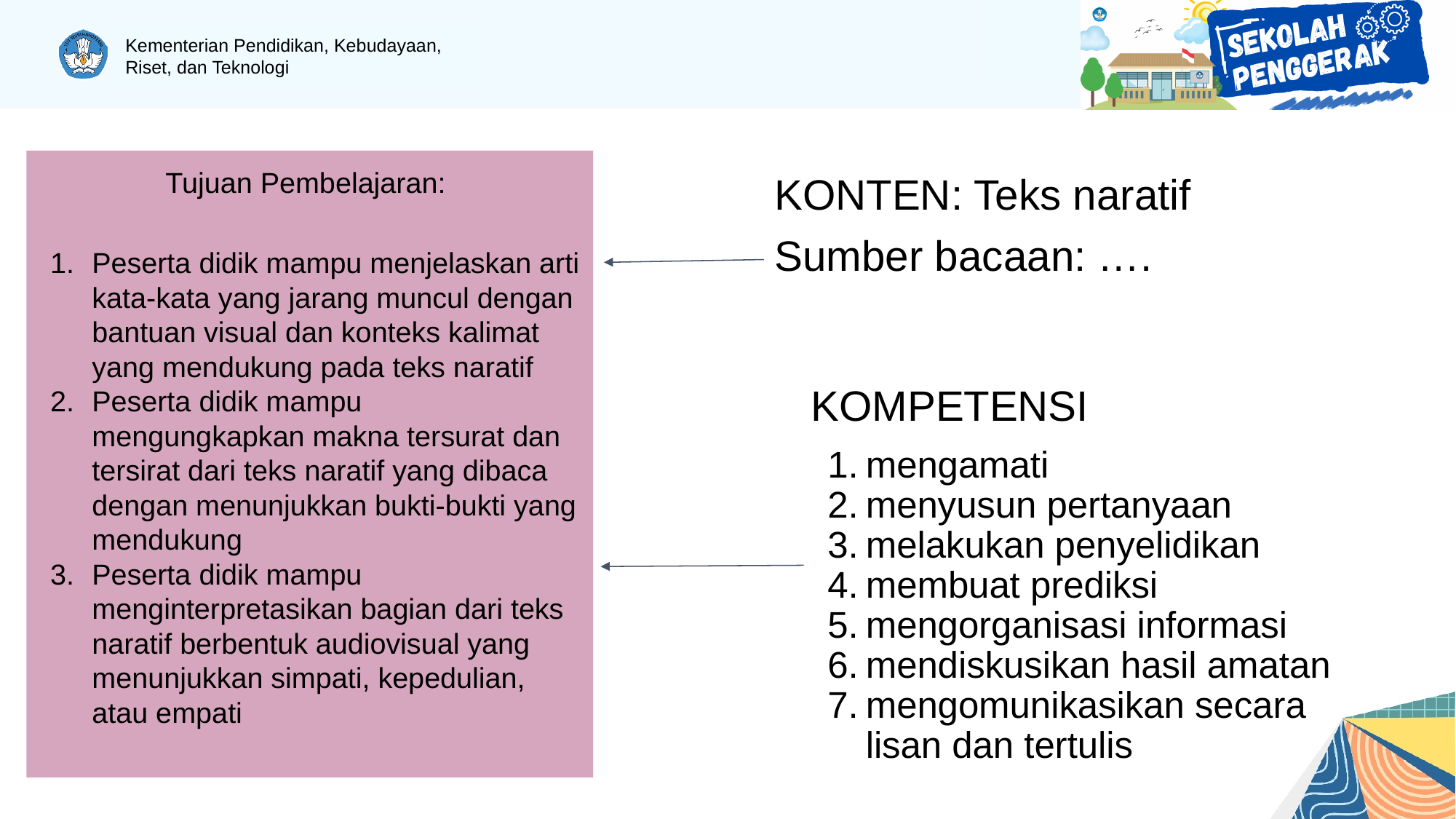

Tujuan Pembelajaran:

Peserta didik mampu menjelaskan arti kata-kata yang jarang muncul dengan bantuan visual dan konteks kalimat yang mendukung pada teks naratif
Peserta didik mampu mengungkapkan makna tersurat dan tersirat dari teks naratif yang dibaca dengan menunjukkan bukti-bukti yang mendukung
Peserta didik mampu menginterpretasikan bagian dari teks naratif berbentuk audiovisual yang menunjukkan simpati, kepedulian, atau empati

KONTEN: Teks naratif
Sumber bacaan: ….
KOMPETENSI
mengamati
menyusun pertanyaan
melakukan penyelidikan
membuat prediksi
mengorganisasi informasi
mendiskusikan hasil amatan
mengomunikasikan secara lisan dan tertulis